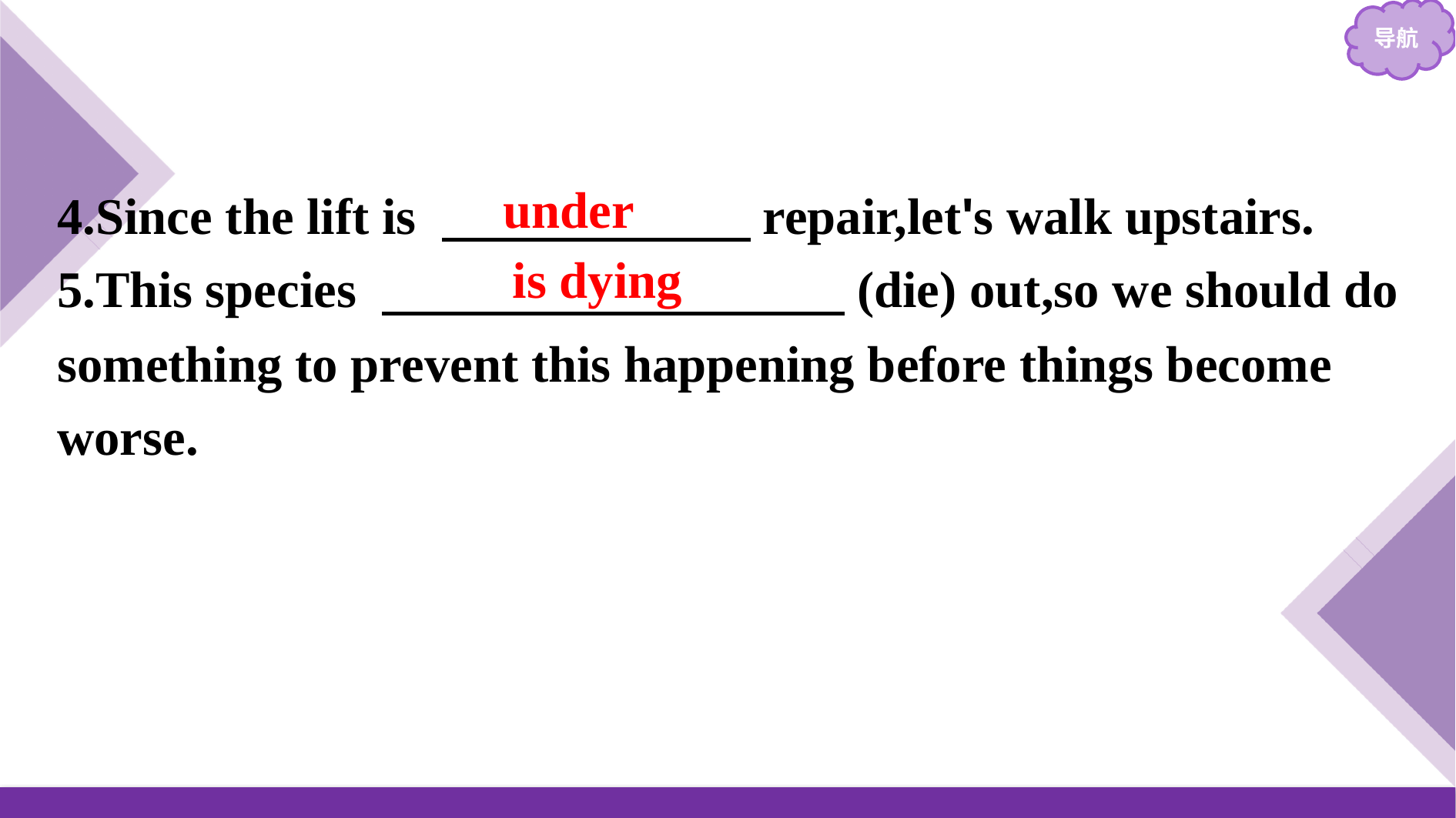

4.Since the lift is 　　　　　　repair,let's walk upstairs.
5.This species 　　　　　　　　　(die) out,so we should do something to prevent this happening before things become worse.
under
is dying